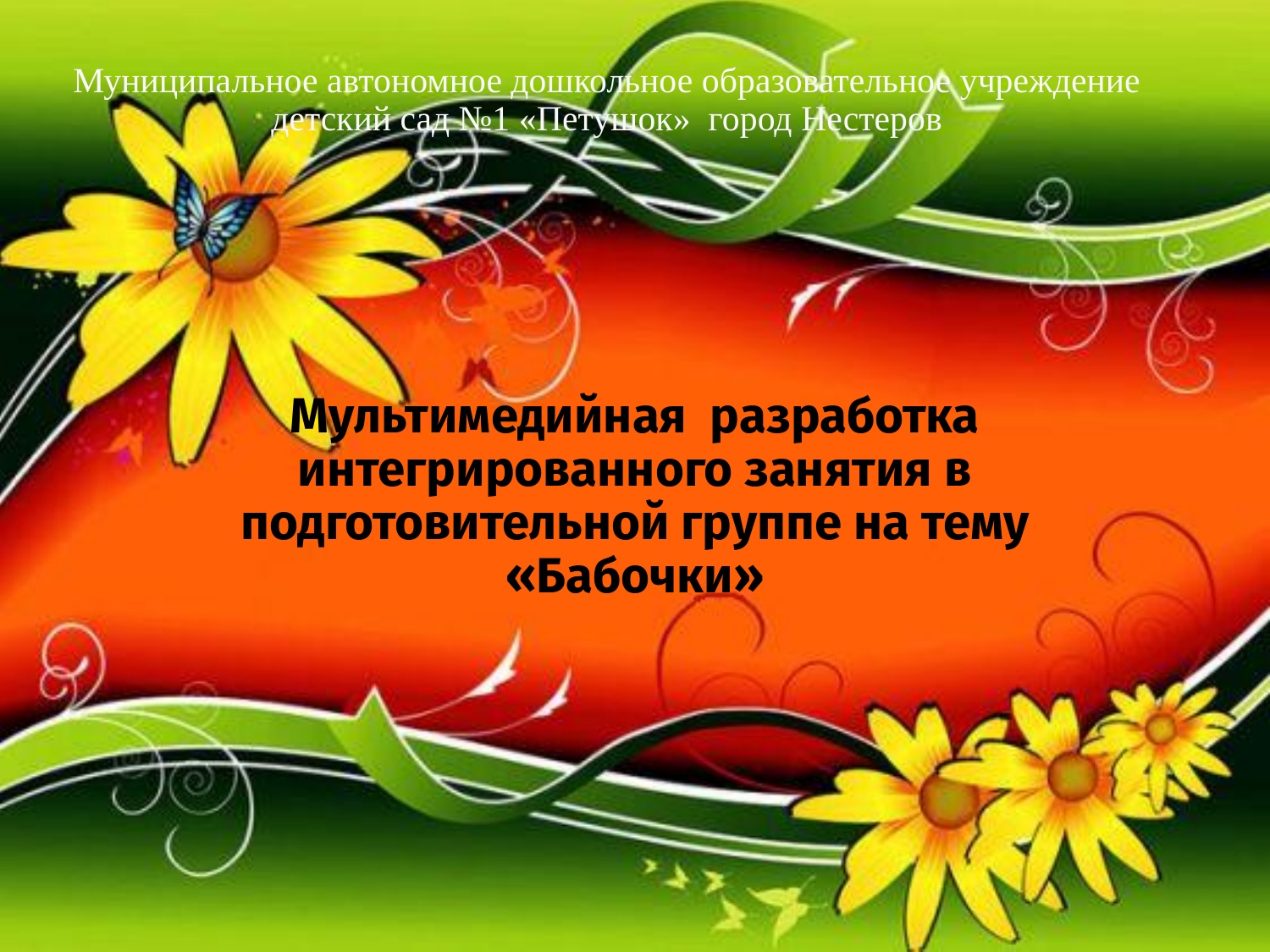

# Муниципальное автономное дошкольное образовательное учреждение детский сад №1 «Петушок»  город Нестеров
Мультимедийная  разработка интегрированного занятия в подготовительной группе на тему «Бабочки»